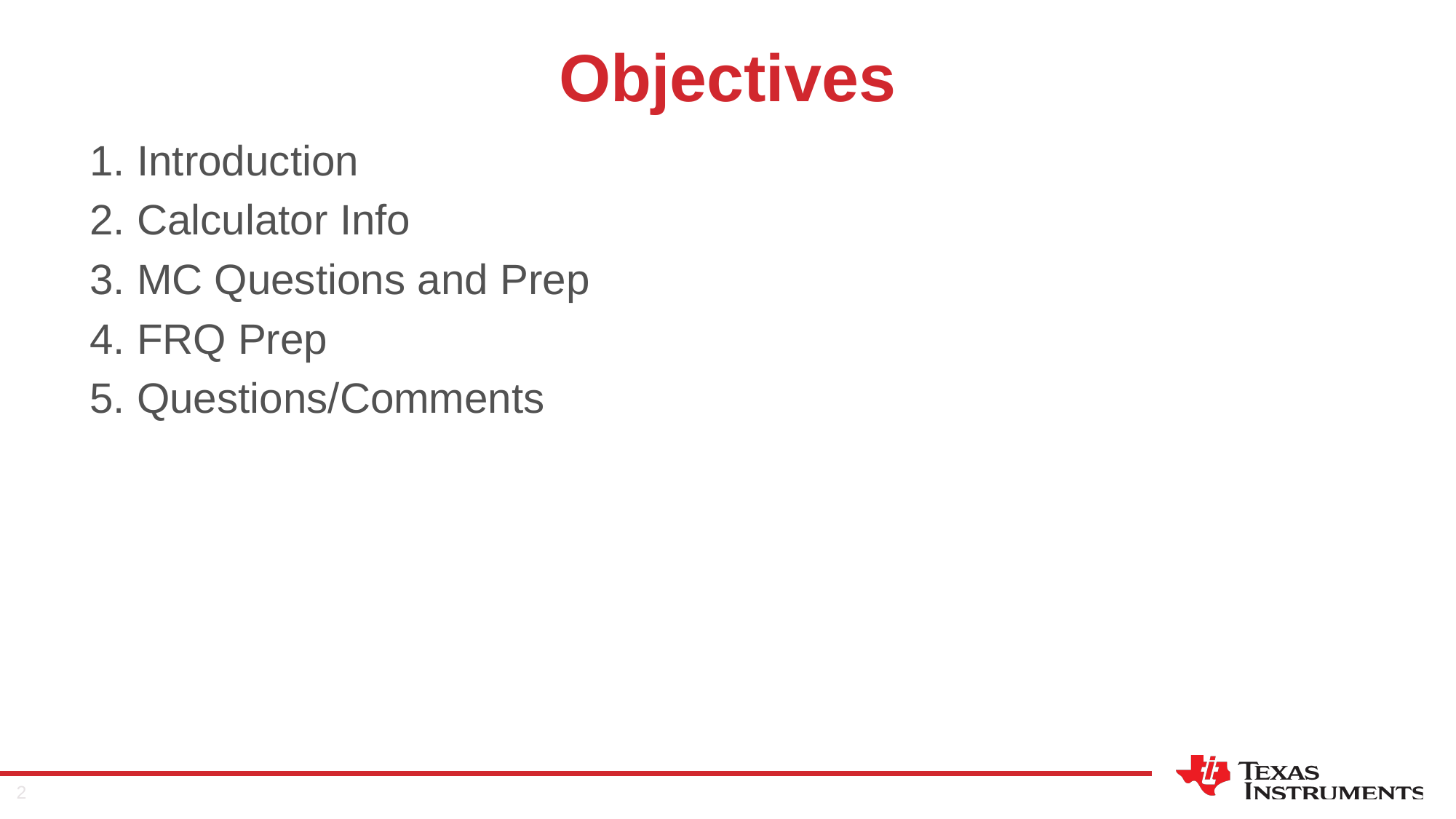

# Objectives
1. Introduction
2. Calculator Info
3. MC Questions and Prep
4. FRQ Prep
5. Questions/Comments